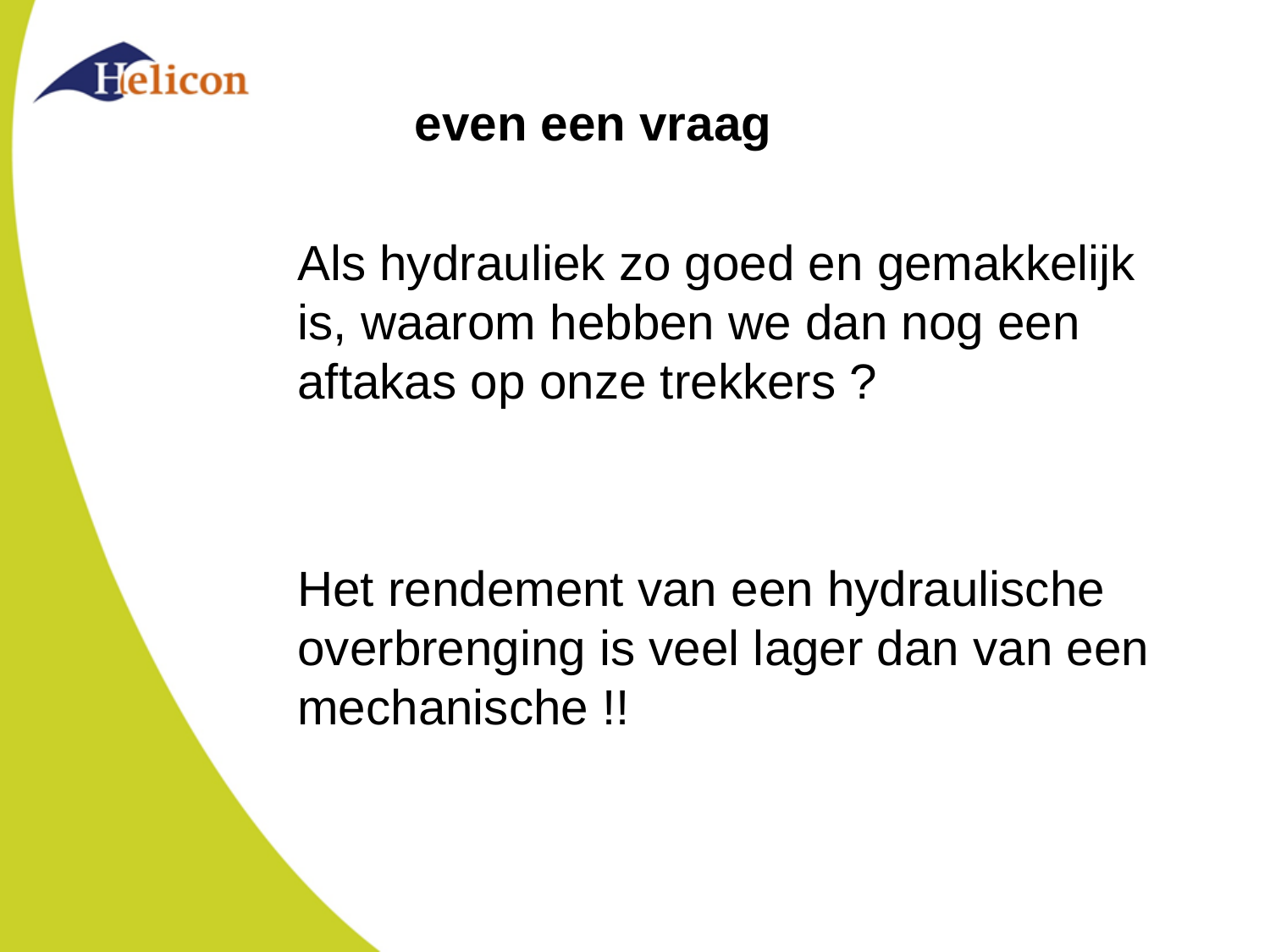

# even een vraag
Als hydrauliek zo goed en gemakkelijk is, waarom hebben we dan nog een aftakas op onze trekkers ?

Het rendement van een hydraulische overbrenging is veel lager dan van een mechanische !!